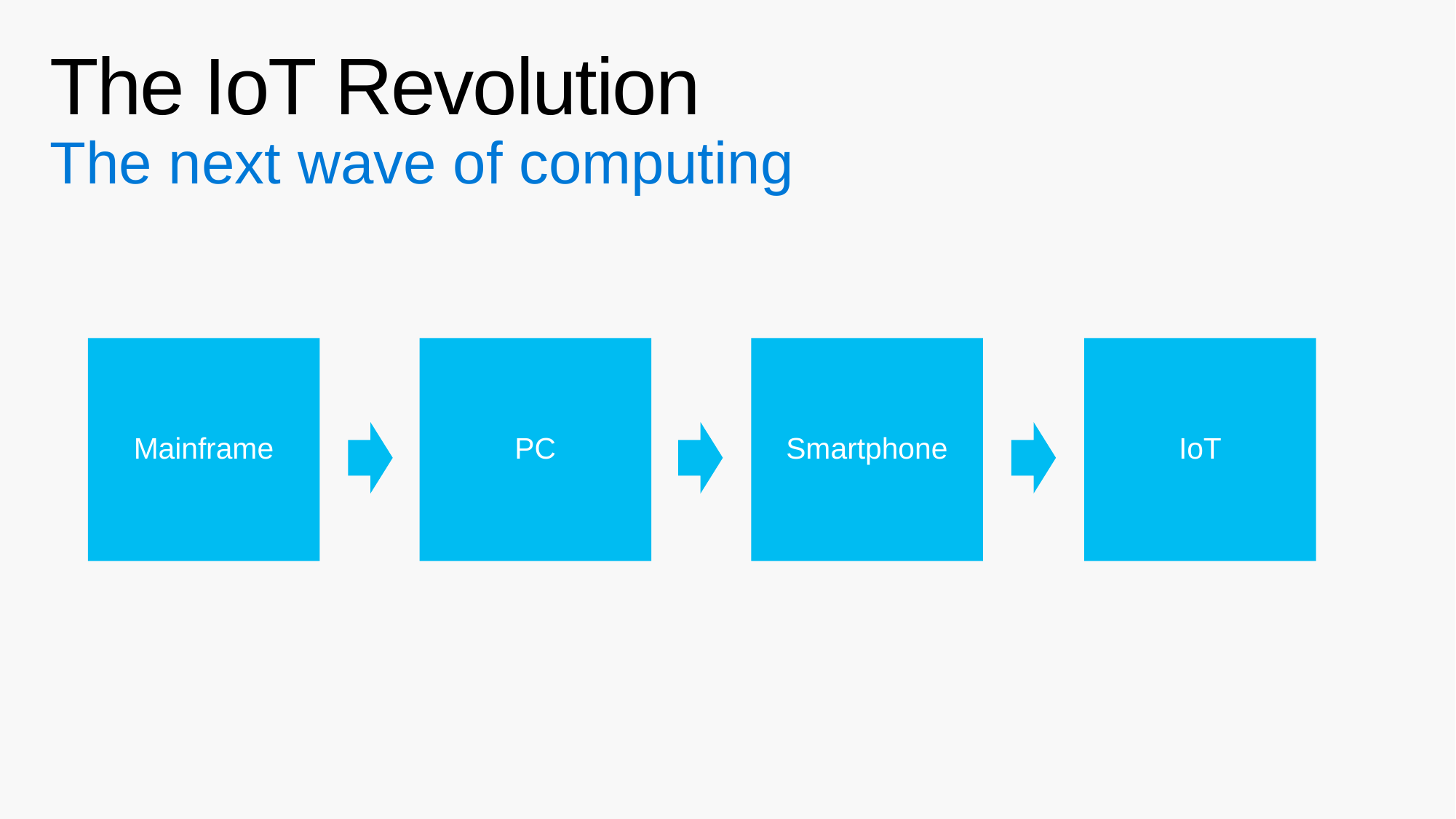

# The IoT Revolution The next wave of computing
Mainframe
PC
Smartphone
IoT